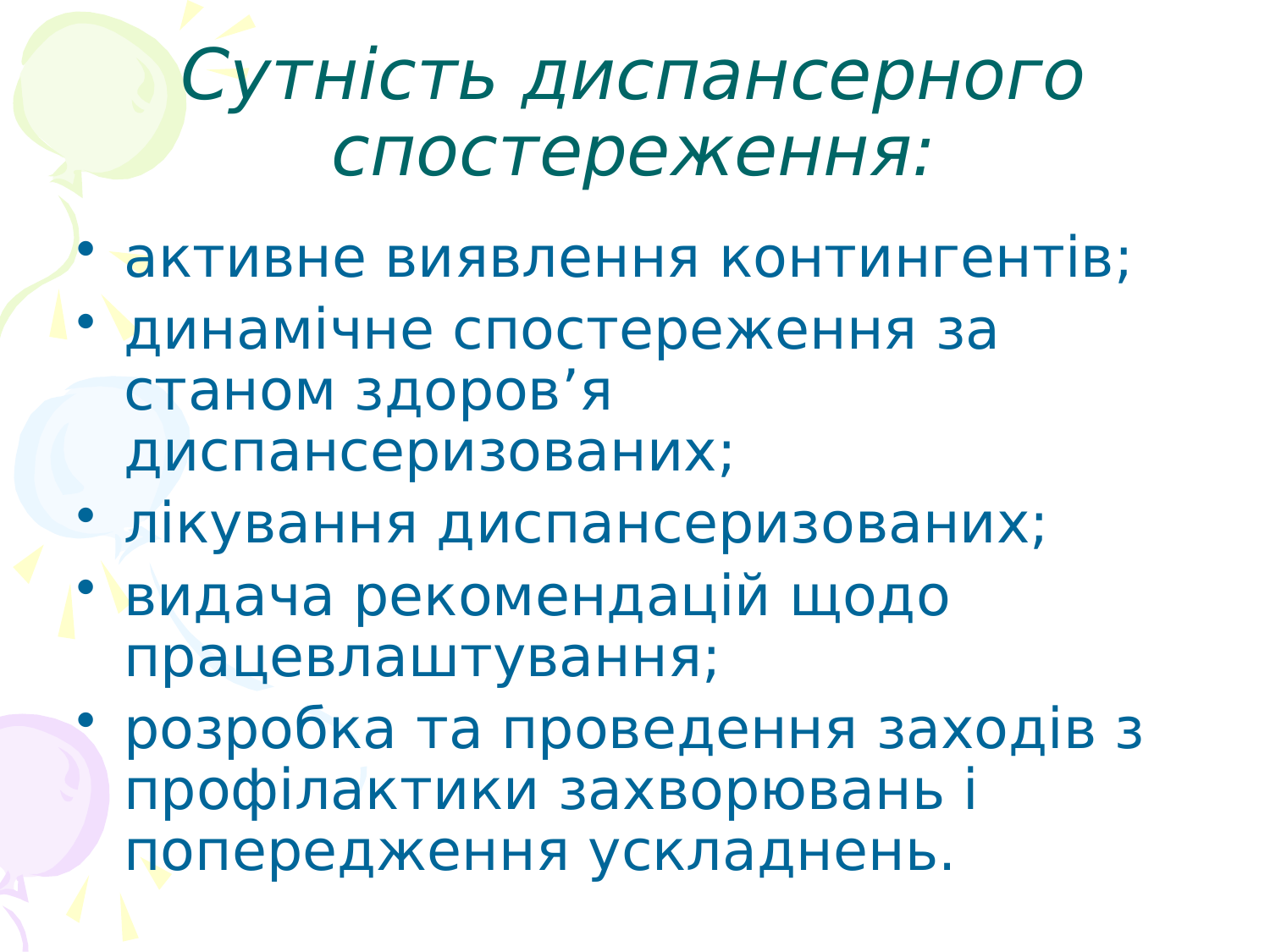

# Сутність диспансерного спостереження:
активне виявлення контингентів;
динамічне спостереження за станом здоров’я диспансеризованих;
лікування диспансеризованих;
видача рекомендацій щодо працевлаштування;
розробка та проведення заходів з профілактики захворювань і попередження ускладнень.